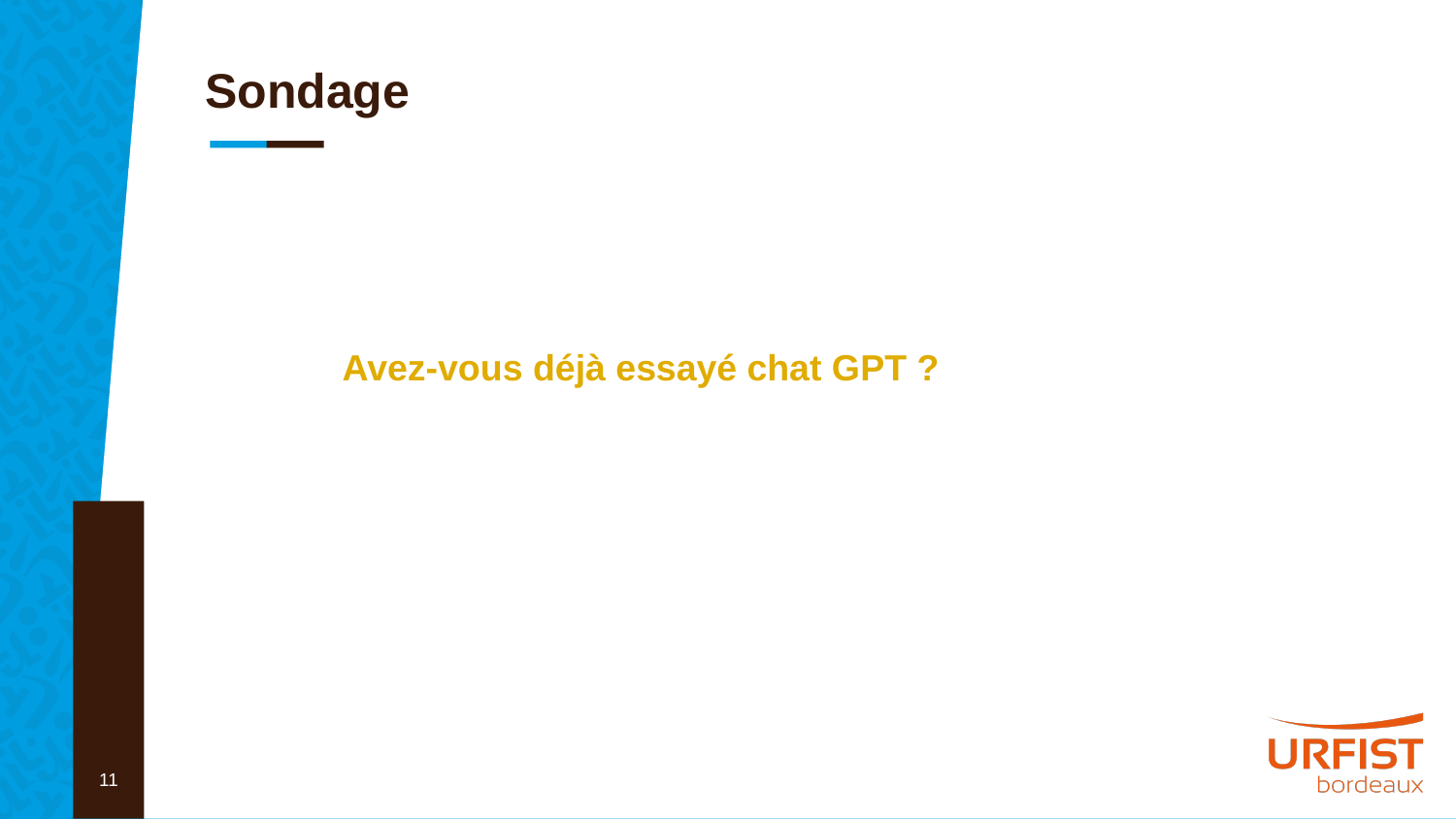

# Sondage
Avez-vous déjà essayé chat GPT ?
11